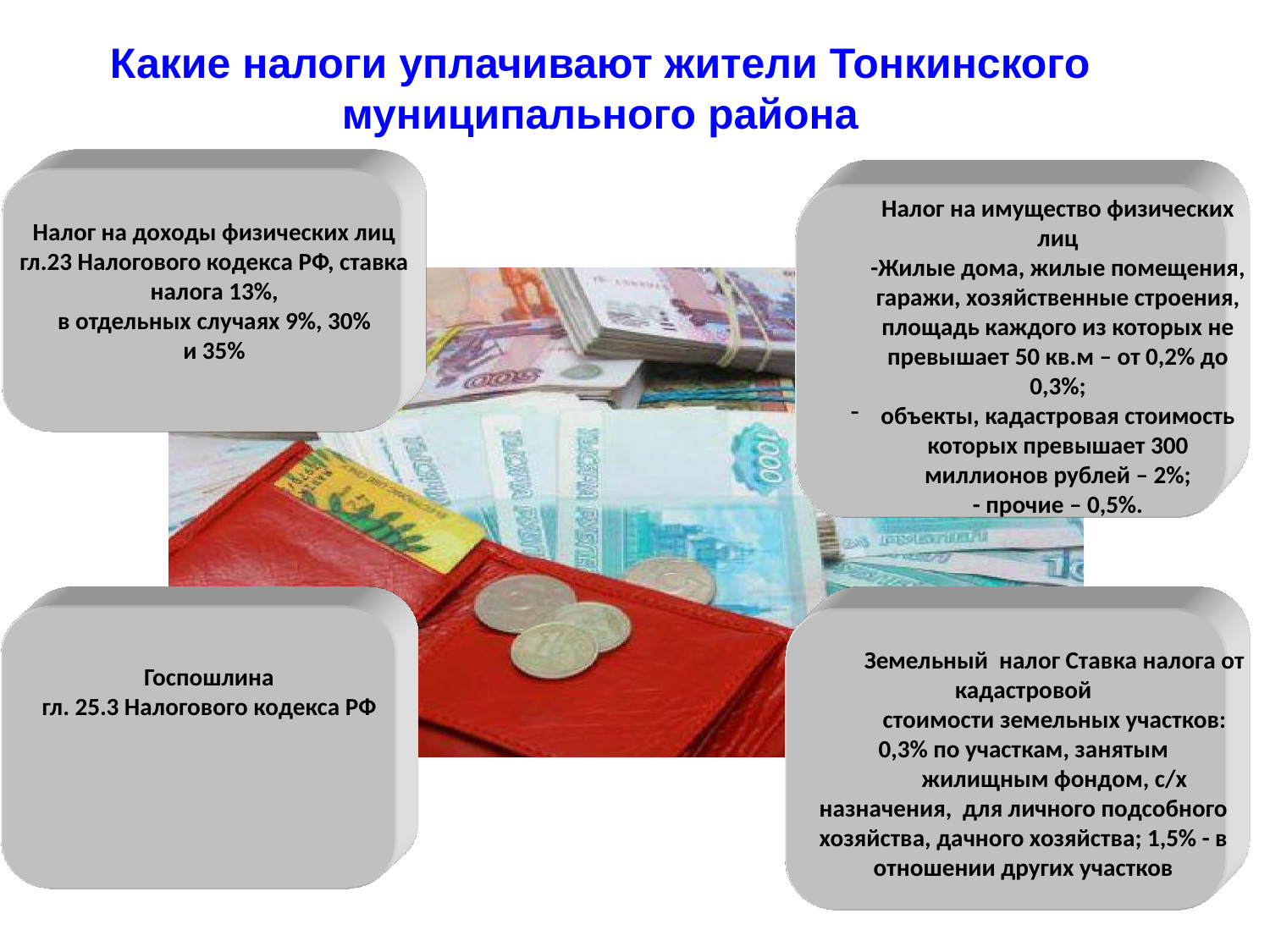

Какие налоги уплачивают жители Тонкинского муниципального района

Налог на доходы физических лиц
гл.23 Налогового кодекса РФ, ставка налога 13%,
в отдельных случаях 9%, 30%
и 35%

Налог на имущество физических лиц
-Жилые дома, жилые помещения, гаражи, хозяйственные строения, площадь каждого из которых не превышает 50 кв.м – от 0,2% до 0,3%;
объекты, кадастровая стоимость которых превышает 300 миллионов рублей – 2%;
- прочие – 0,5%.

Госпошлина
гл. 25.3 Налогового кодекса РФ

Земельный  налог Ставка налога от кадастровой
стоимости земельных участков: 0,3% по участкам, занятым
жилищным фондом, с/х назначения,  для личного подсобного хозяйства, дачного хозяйства; 1,5% - в отношении других участков